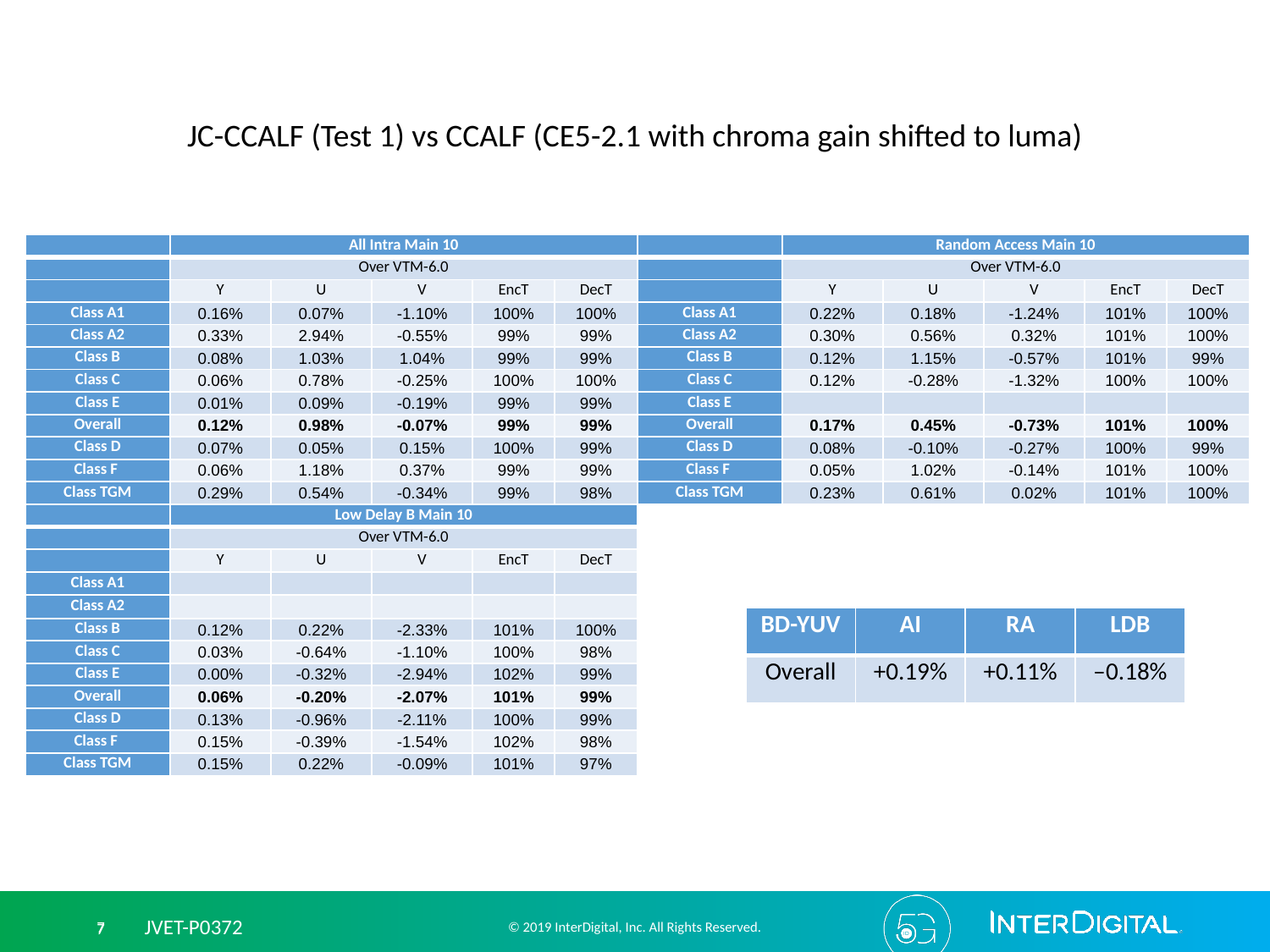

JC-CCALF (Test 1) vs CCALF (CE5-2.1 with chroma gain shifted to luma)
|  | All Intra Main 10 |  |  |  |  |
| --- | --- | --- | --- | --- | --- |
|  | Over VTM-6.0 |  |  |  |  |
|  | Y | U | V | EncT | DecT |
| Class A1 | 0.16% | 0.07% | -1.10% | 100% | 100% |
| Class A2 | 0.33% | 2.94% | -0.55% | 99% | 99% |
| Class B | 0.08% | 1.03% | 1.04% | 99% | 99% |
| Class C | 0.06% | 0.78% | -0.25% | 100% | 100% |
| Class E | 0.01% | 0.09% | -0.19% | 99% | 99% |
| Overall | 0.12% | 0.98% | -0.07% | 99% | 99% |
| Class D | 0.07% | 0.05% | 0.15% | 100% | 99% |
| Class F | 0.06% | 1.18% | 0.37% | 99% | 99% |
| Class TGM | 0.29% | 0.54% | -0.34% | 99% | 98% |
|  | Random Access Main 10 |  |  |  |  |
| --- | --- | --- | --- | --- | --- |
|  | Over VTM-6.0 |  |  |  |  |
|  | Y | U | V | EncT | DecT |
| Class A1 | 0.22% | 0.18% | -1.24% | 101% | 100% |
| Class A2 | 0.30% | 0.56% | 0.32% | 101% | 100% |
| Class B | 0.12% | 1.15% | -0.57% | 101% | 99% |
| Class C | 0.12% | -0.28% | -1.32% | 100% | 100% |
| Class E |  |  |  |  |  |
| Overall | 0.17% | 0.45% | -0.73% | 101% | 100% |
| Class D | 0.08% | -0.10% | -0.27% | 100% | 99% |
| Class F | 0.05% | 1.02% | -0.14% | 101% | 100% |
| Class TGM | 0.23% | 0.61% | 0.02% | 101% | 100% |
|  | Low Delay B Main 10 |  |  |  |  |
| --- | --- | --- | --- | --- | --- |
|  | Over VTM-6.0 |  |  |  |  |
|  | Y | U | V | EncT | DecT |
| Class A1 |  |  |  |  |  |
| Class A2 |  |  |  |  |  |
| Class B | 0.12% | 0.22% | -2.33% | 101% | 100% |
| Class C | 0.03% | -0.64% | -1.10% | 100% | 98% |
| Class E | 0.00% | -0.32% | -2.94% | 102% | 99% |
| Overall | 0.06% | -0.20% | -2.07% | 101% | 99% |
| Class D | 0.13% | -0.96% | -2.11% | 100% | 99% |
| Class F | 0.15% | -0.39% | -1.54% | 102% | 98% |
| Class TGM | 0.15% | 0.22% | -0.09% | 101% | 97% |
| BD-YUV | AI | RA | LDB |
| --- | --- | --- | --- |
| Overall | +0.19% | +0.11% | ‒0.18% |
© 2019 InterDigital, Inc. All Rights Reserved.

7           JVET-P0372
7